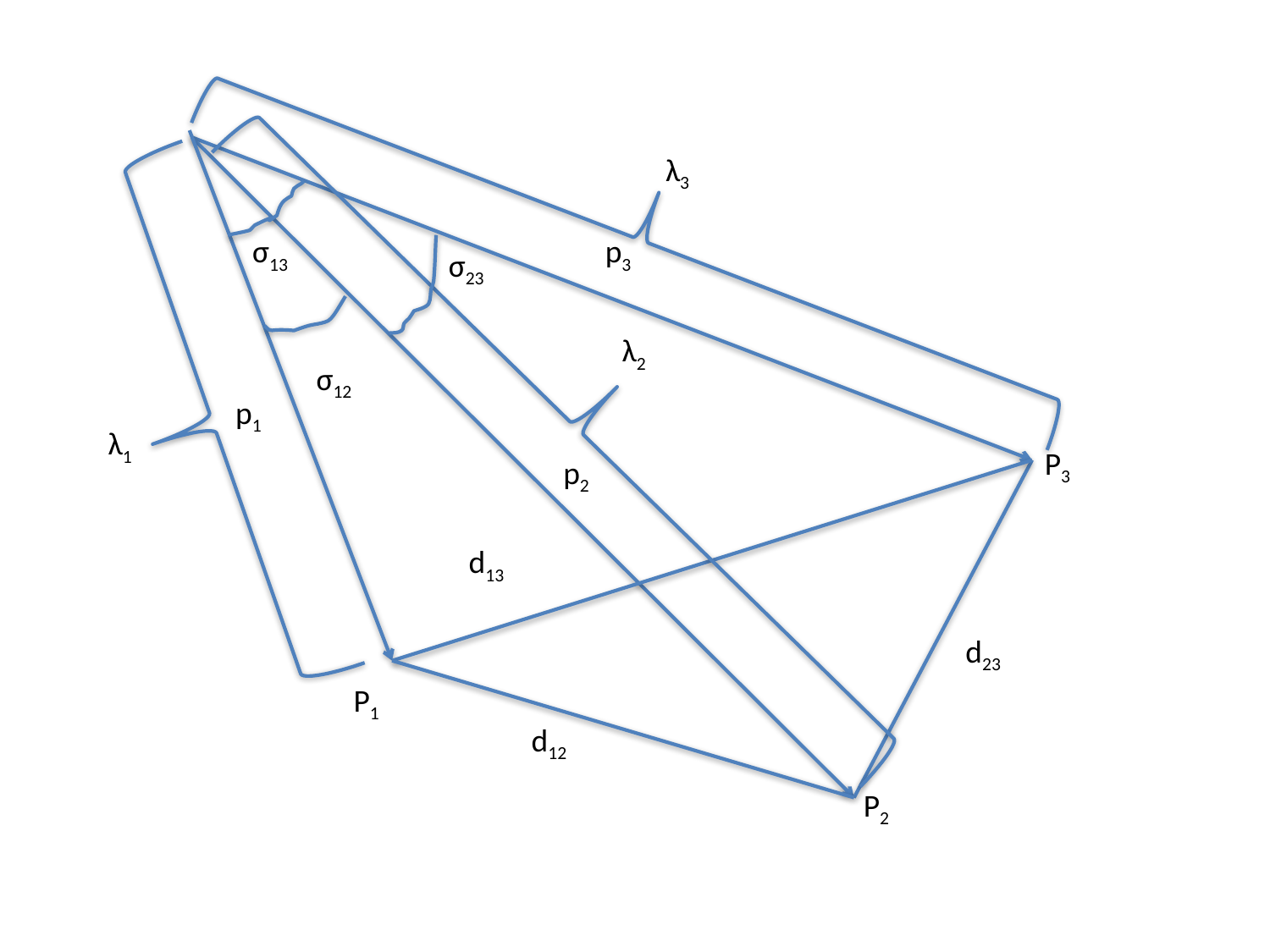

λ3

p3
λ2
p1
λ1
P3
p2
d13
d23
P1
d12
P2

σ13

σ23

σ12